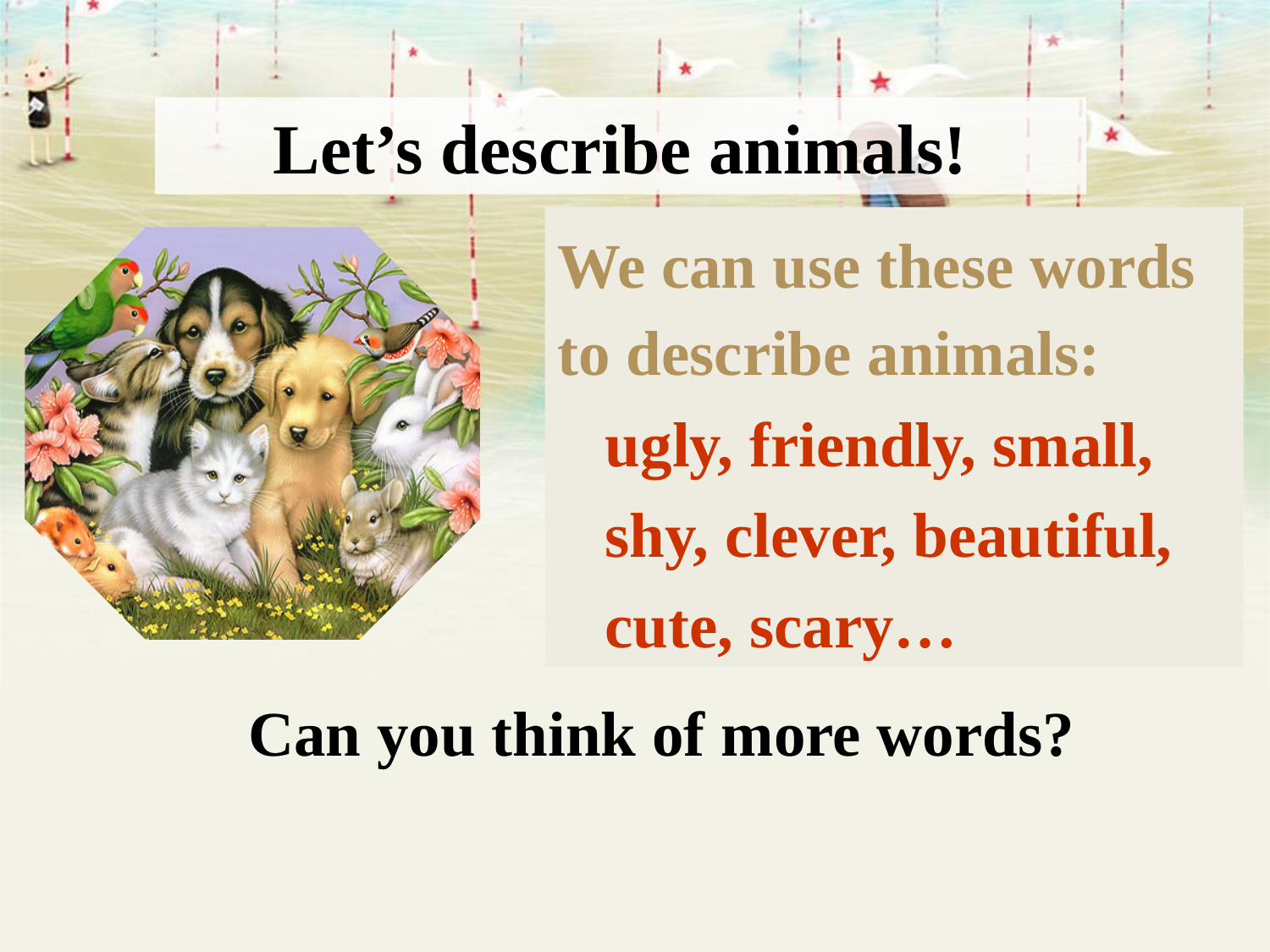

Let’s describe animals!
We can use these words to describe animals:
   ugly, friendly, small,
   shy, clever, beautiful,
   cute, scary…

Can you think of more words?